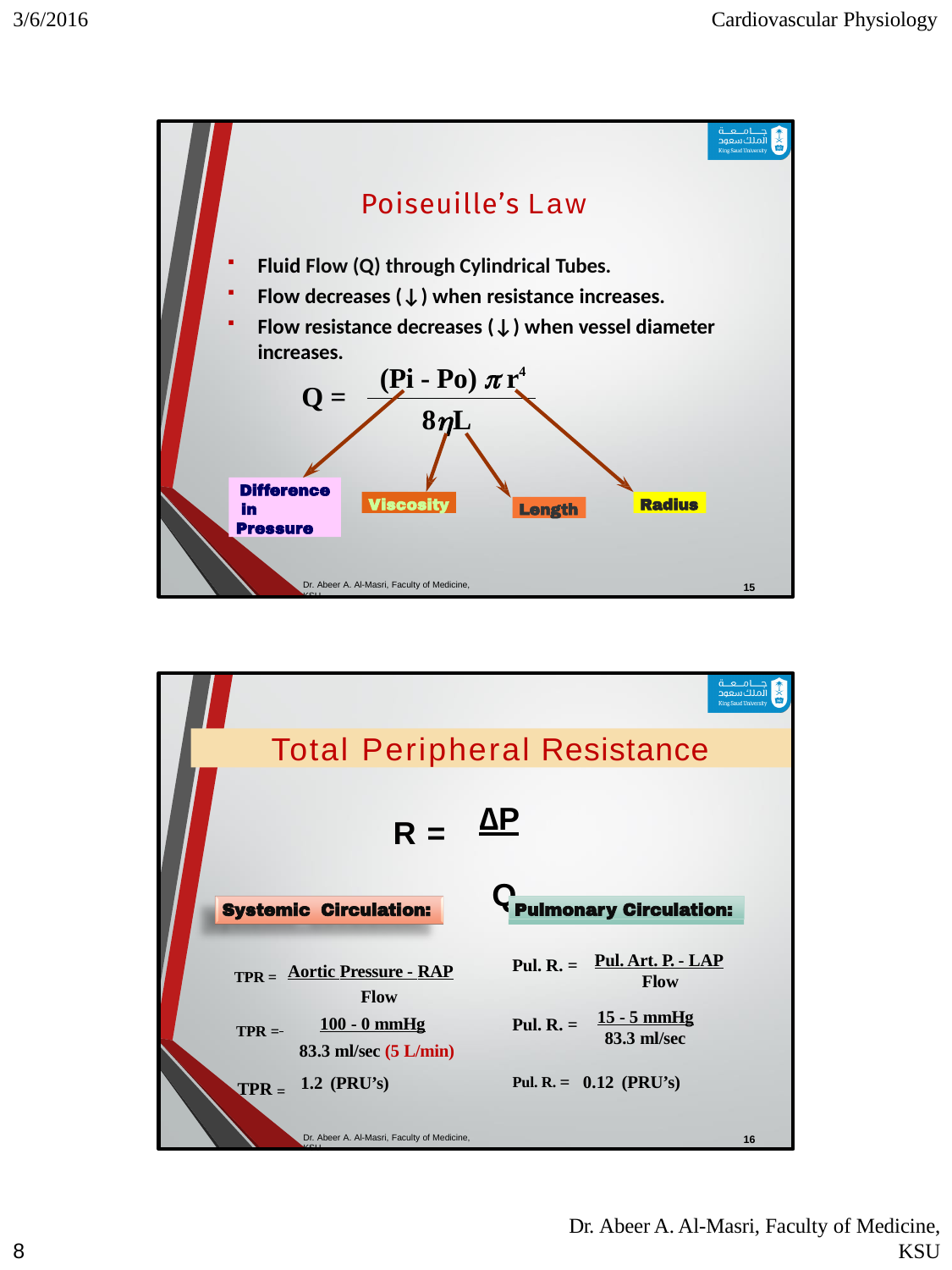

3/6/2016
Cardiovascular Physiology

Poiseuille’s Law

Fluid Flow (Q) through Cylindrical Tubes.
Flow decreases (↓) when resistance increases.
Flow resistance decreases (↓) when vessel diameter  increases.
(Pi - Po) π r4
Q =

8ηL

Difference  in Pressure

Viscosity
Radius

Length

Dr. Abeer A. Al-Masri, Faculty of Medicine, KSU
15

Total Peripheral Resistance
∆P  Q
R =

Pulmonary Circulation:
Systemic Circulation:

TPR =   Aortic Pressure - RAP
Flow
Pul. Art. P. - LAP
Flow
15 - 5 mmHg
83.3 ml/sec
Pul. R. =
TPR = 	100 - 0 mmHg
83.3 ml/sec (5 L/min)
Pul. R. =

TPR =
1.2 (PRU’s)
Pul. R. =   0.12 (PRU’s)
Dr. Abeer A. Al-Masri, Faculty of Medicine, KSU
16
Dr. Abeer A. Al-Masri, Faculty of Medicine,
KSU
8